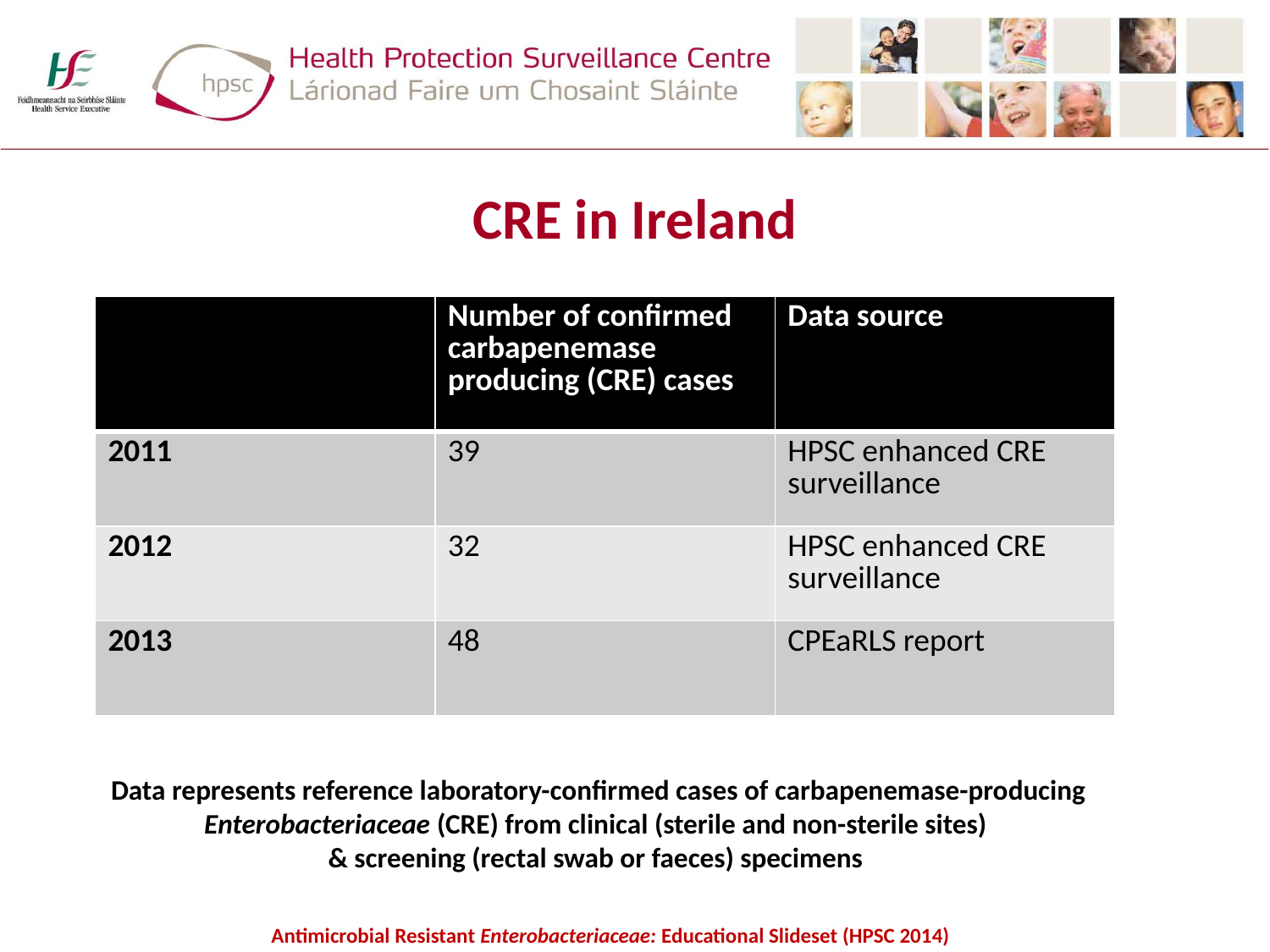

# CRE in Ireland
|  | Number of confirmed carbapenemase producing (CRE) cases | Data source |
| --- | --- | --- |
| 2011 | 39 | HPSC enhanced CRE surveillance |
| 2012 | 32 | HPSC enhanced CRE surveillance |
| 2013 | 48 | CPEaRLS report |
Data represents reference laboratory-confirmed cases of carbapenemase-producing
Enterobacteriaceae (CRE) from clinical (sterile and non-sterile sites)
& screening (rectal swab or faeces) specimens
Antimicrobial Resistant Enterobacteriaceae: Educational Slideset (HPSC 2014)